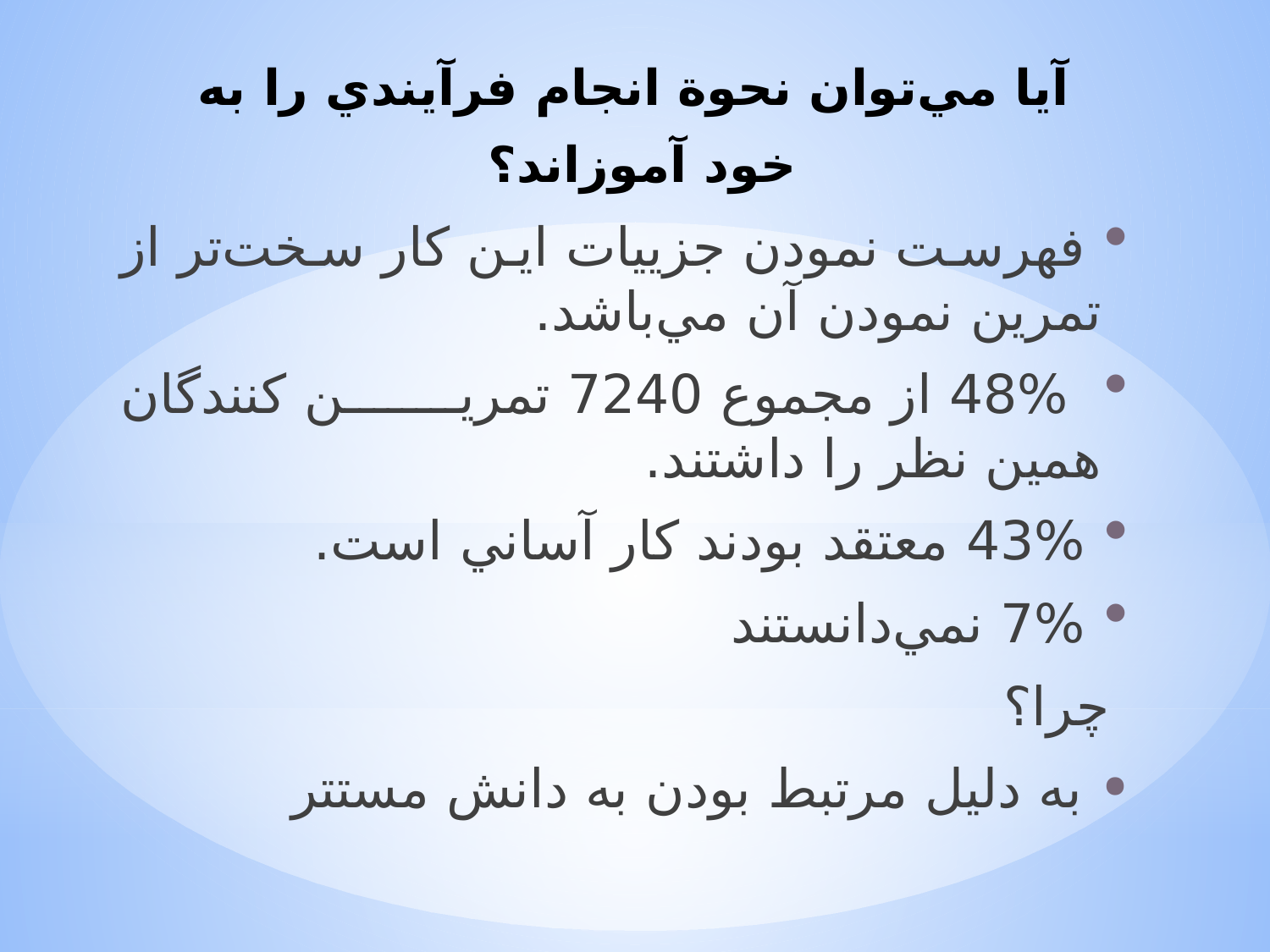

آيا مي‌توان نحوة انجام فرآيندي را به خود آموزاند؟
 فهرست نمودن جزييات اين كار سخت‌تر از تمرين نمودن آن مي‌باشد.
  48% از مجموع 7240 تمرين كنندگان همين نظر را داشتند.
 43% معتقد بودند كار آساني است.
 7% نمي‌دانستند
 چرا؟
 به دليل مرتبط بودن به دانش مستتر